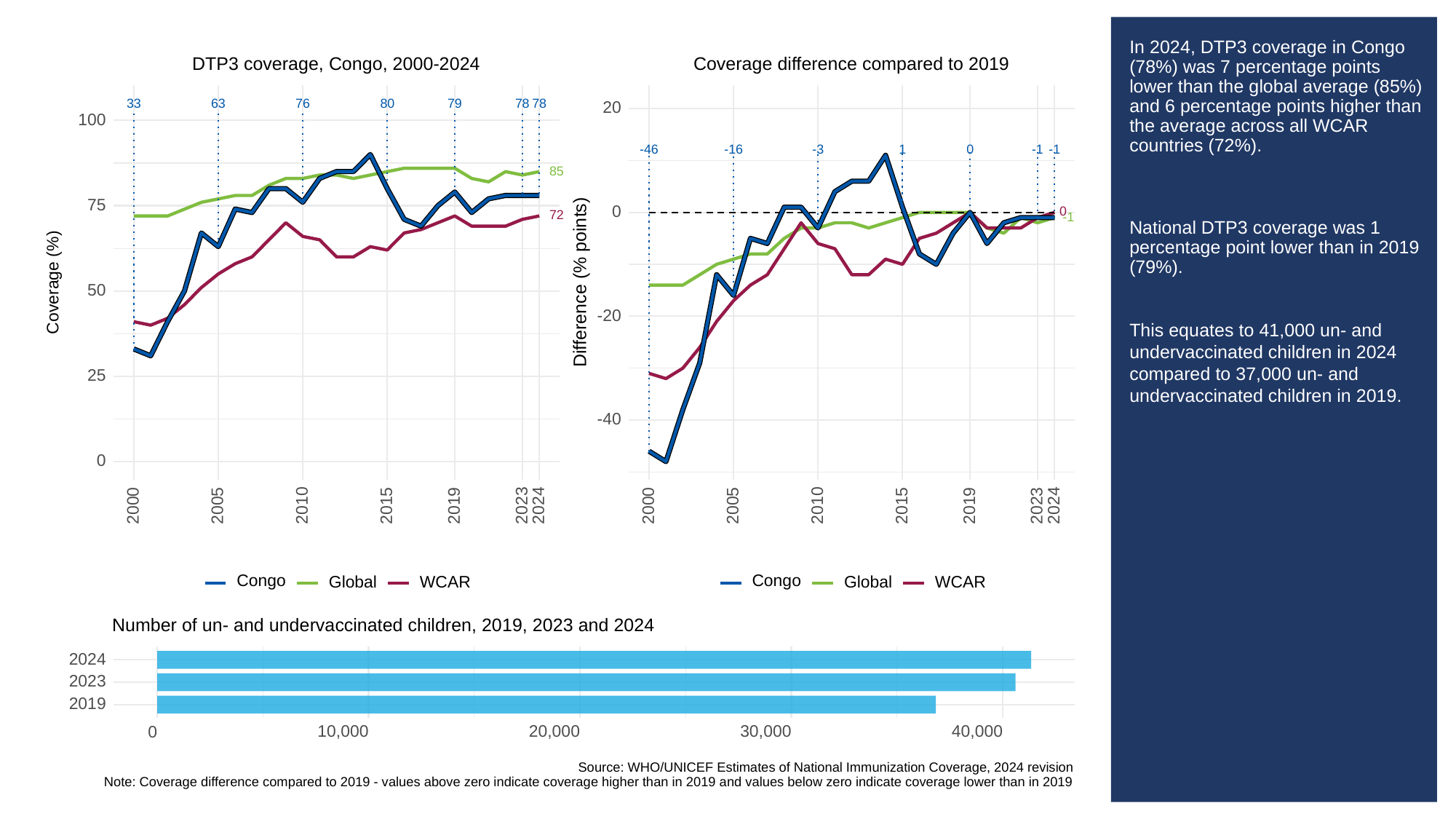

# In 2024, DTP3 coverage in Congo (78%) was 7 percentage points lower than the global average (85%) and 6 percentage points higher than the average across all WCAR countries (72%).

National DTP3 coverage was 1 percentage point lower than in 2019 (79%).

This equates to 41,000 un- and undervaccinated children in 2024 compared to 37,000 un- and undervaccinated children in 2019.

DTP3 coverage, Congo, 2000-2024
Coverage difference compared to 2019

33
63
76
80
79
78
78
20

100

-3
-46
-16
0
1
-1
-1

85

75

0
0
72

-1

Difference (% points)
Coverage (%)
50

-20

25

-40

0

2023
2023
2000
2005
2010
2015
2019
2024
2000
2005
2010
2015
2019
2024
Congo
Congo
Global
WCAR
Global
WCAR

Number of un- and undervaccinated children, 2019, 2023 and 2024

2024

2023

2019

10,000
20,000
30,000
40,000
0
Source: WHO/UNICEF Estimates of National Immunization Coverage, 2024 revision
Note: Coverage difference compared to 2019 - values above zero indicate coverage higher than in 2019 and values below zero indicate coverage lower than in 2019